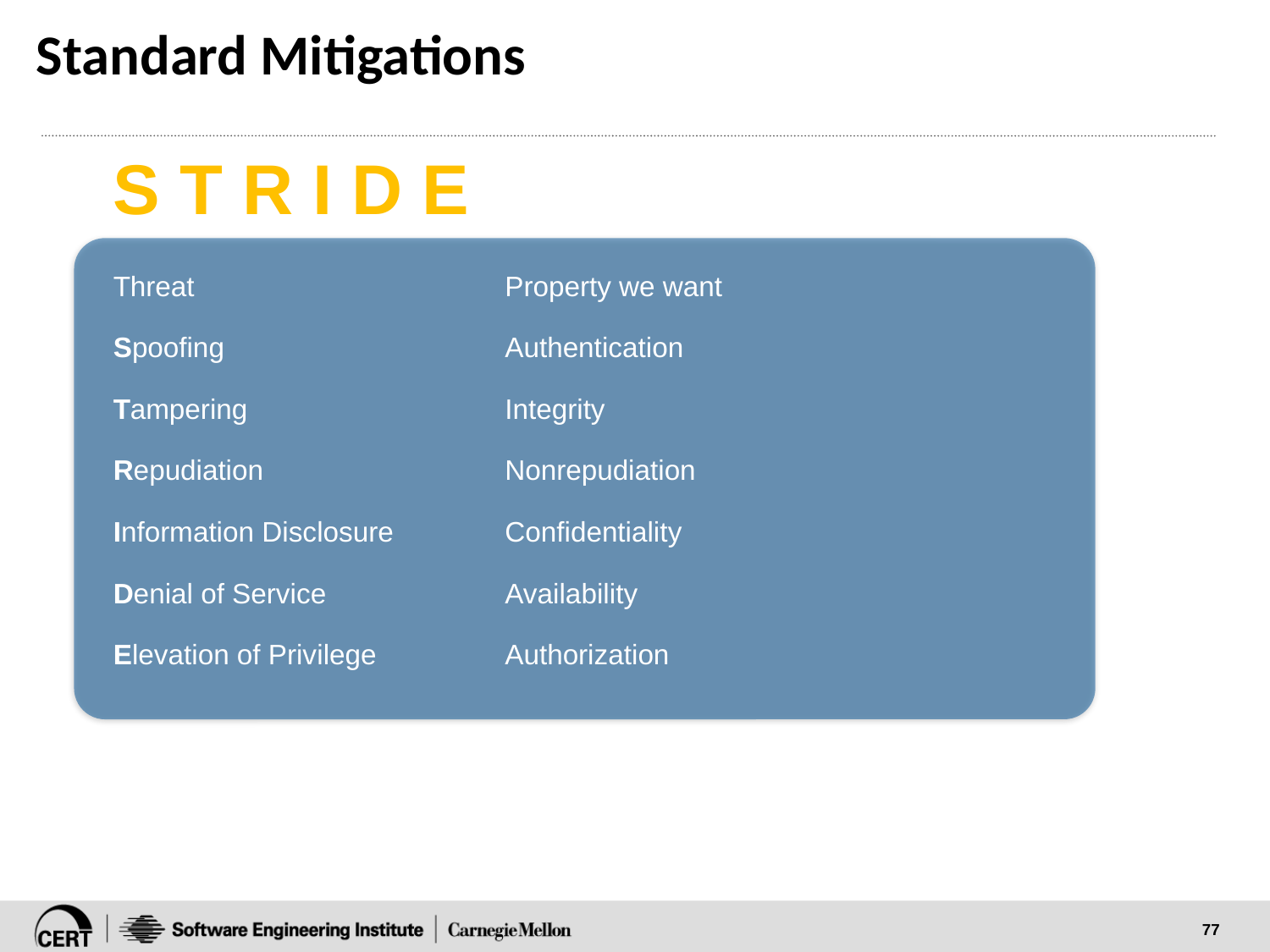

# Standard Mitigations
S T R I D E

| Threat | Property we want |
| --- | --- |
| Spoofing | Authentication |
| Tampering | Integrity |
| Repudiation | Nonrepudiation |
| Information Disclosure | Confidentiality |
| Denial of Service | Availability |
| Elevation of Privilege | Authorization |